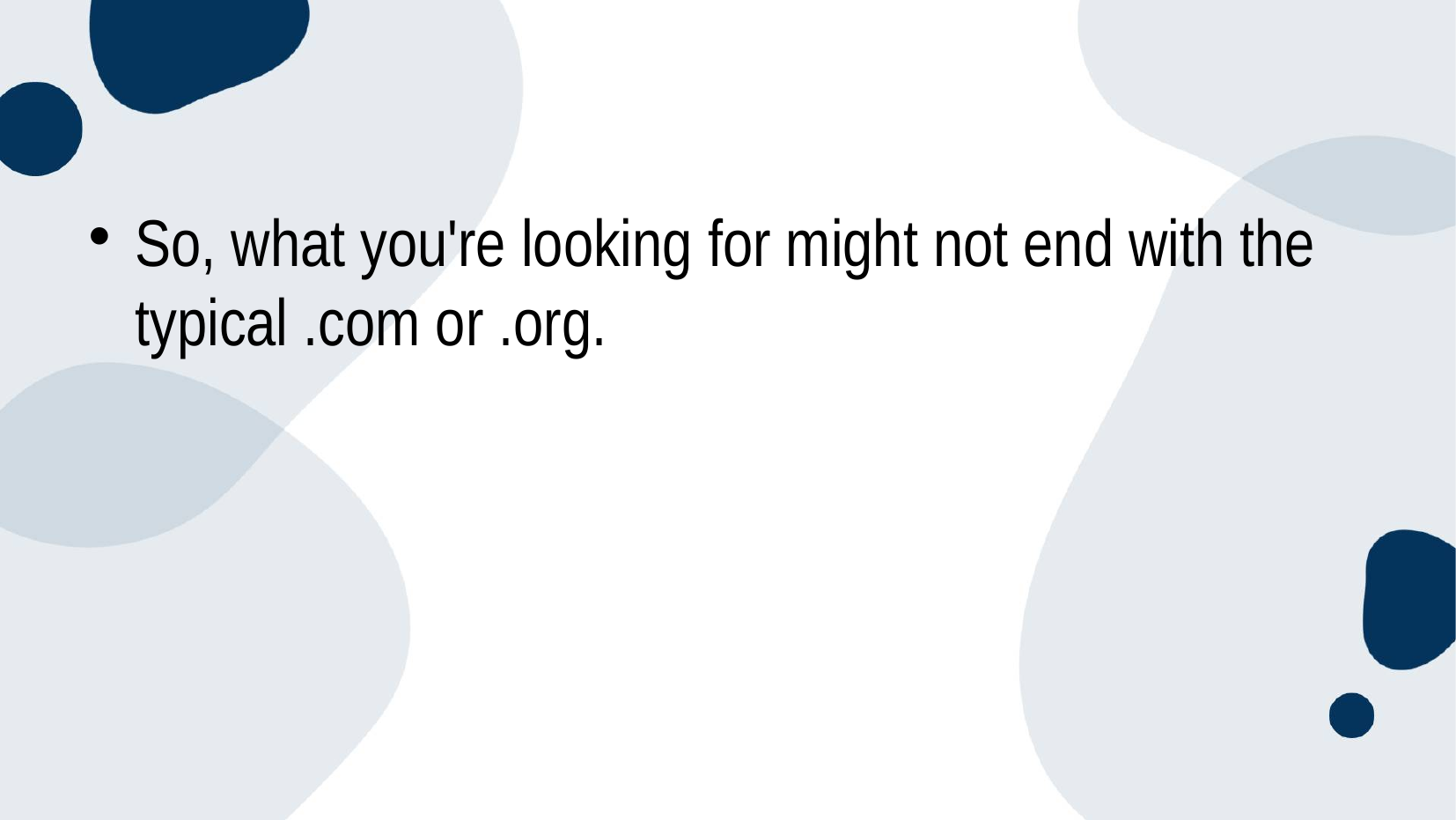

#
So, what you're looking for might not end with the typical .com or .org.